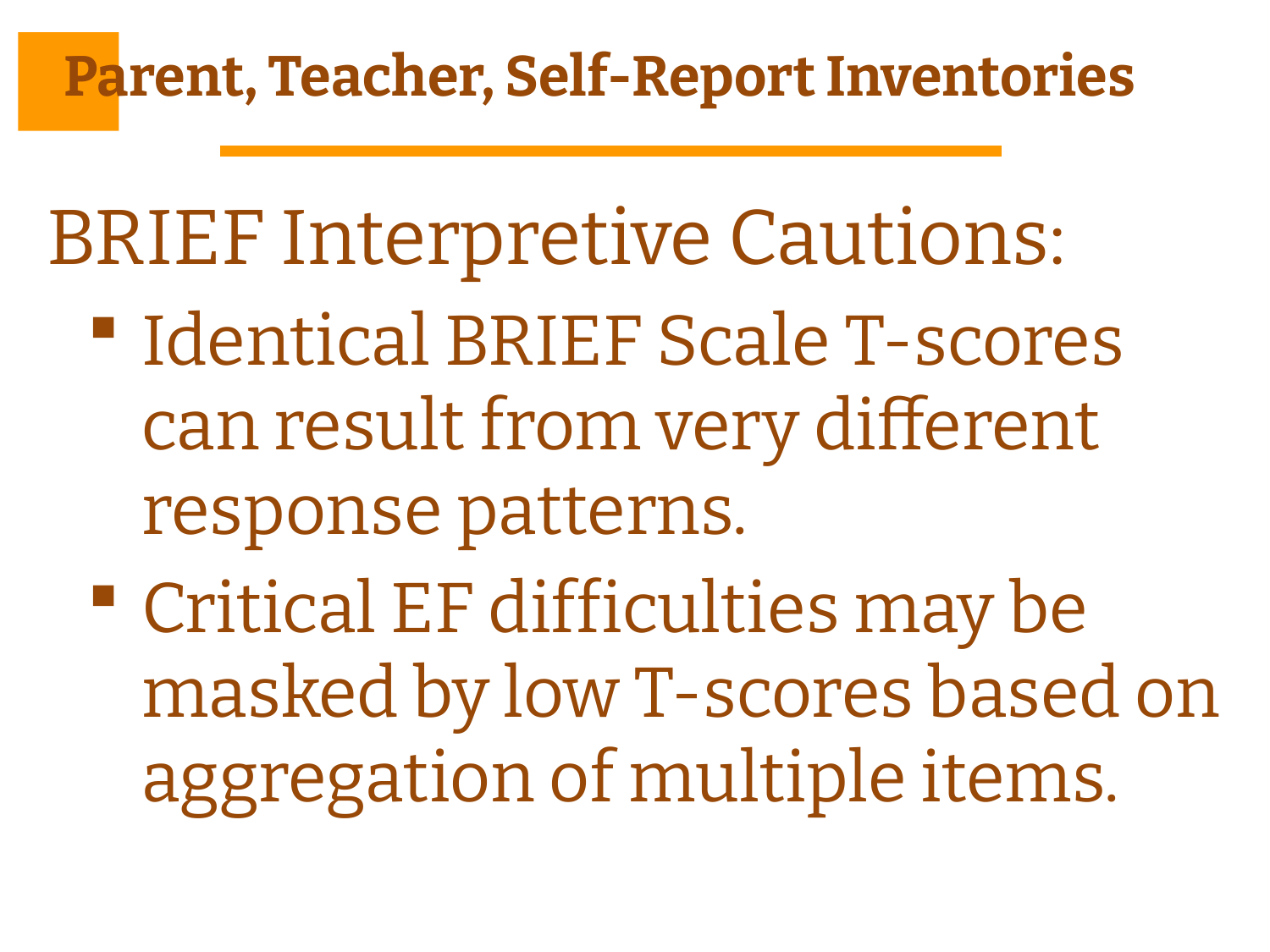

# Parent, Teacher, Self-Report Inventories

BRIEF Interpretive Cautions:
Identical BRIEF Scale T-scores can result from very different response patterns.
Critical EF difficulties may be masked by low T-scores based on aggregation of multiple items.